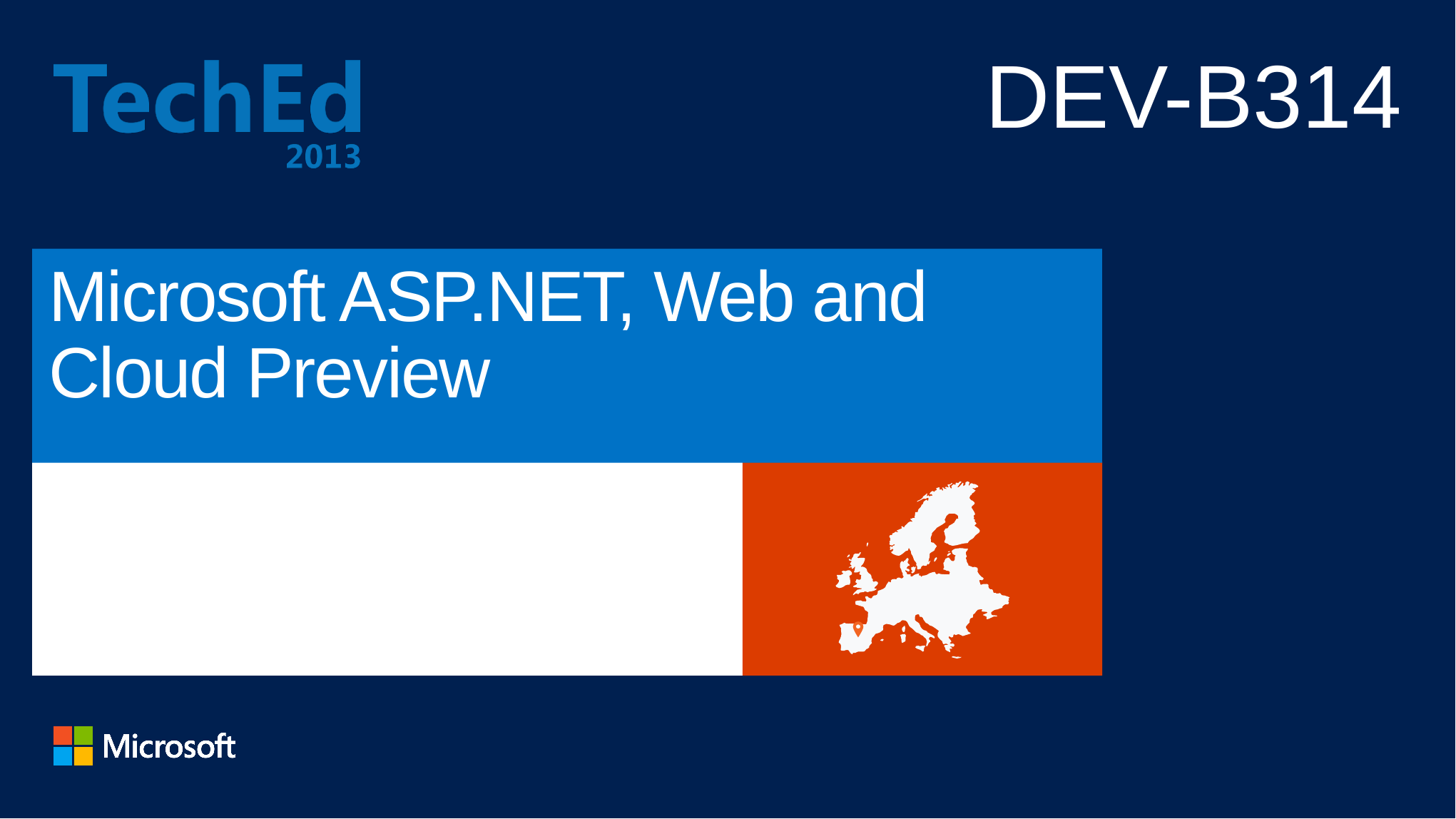

DEV-B314
# Microsoft ASP.NET, Web and Cloud Preview
Scott Hunter